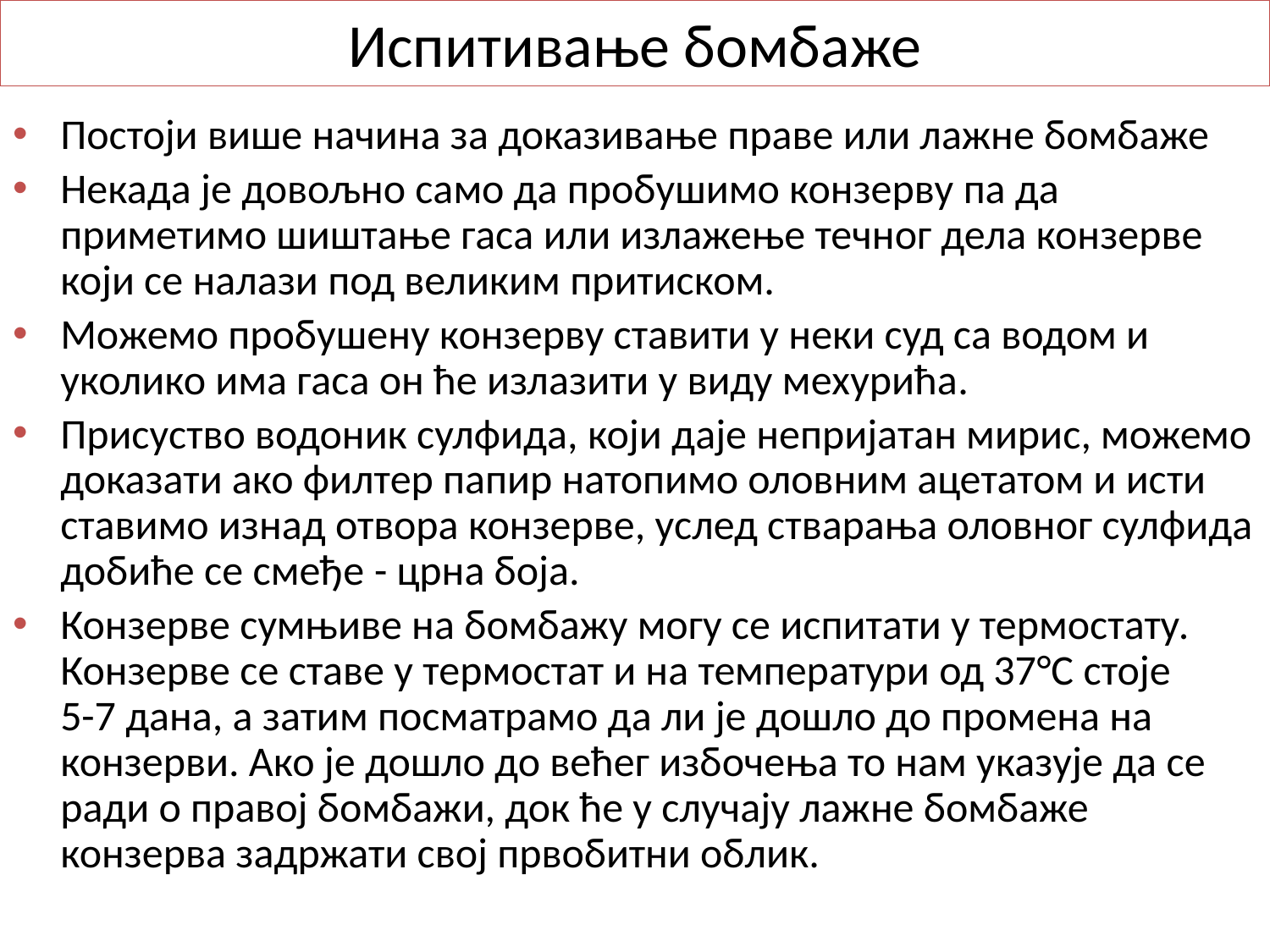

# Испитивање бомбаже
Постоји више начина за доказивање праве или лажне бомбаже
Некада је довољно само да пробушимо конзерву па да приметимо шиштање гаса или излажење течног дела конзерве који се налази под великим притиском.
Можемо пробушену конзерву ставити у неки суд са водом и уколико има гаса он ће излазити у виду мехурића.
Присуство водоник сулфида, који даје непријатан мирис, можемо доказати ако филтер папир натопимо оловним ацетатом и исти ставимо изнад отвора конзерве, услед стварања оловног сулфида добиће се смеђе - црна боја.
Конзерве сумњиве на бомбажу могу се испитати у термостату. Конзерве се ставе у термостат и на температури од 37°C стоје          5-7 дана, а затим посматрамо да ли је дошло до промена на конзерви. Ако је дошло до већег избочења то нам указује да се ради о правој бомбажи, док ће у случају лажне бомбаже конзерва задржати свој првобитни облик.